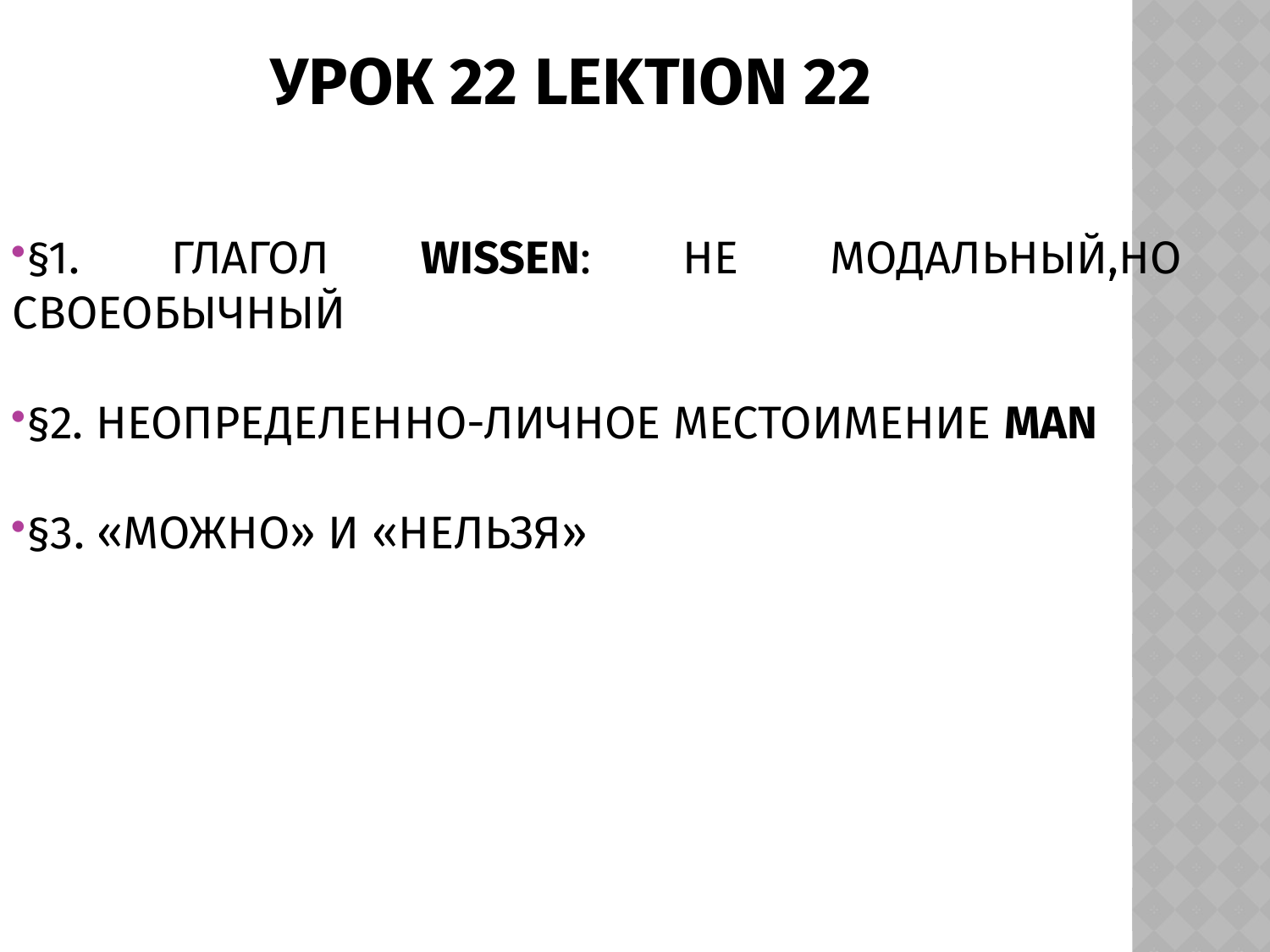

УРОК 22 LEKTION 22
§1. ГЛАГОЛ WISSEN: НЕ МОДАЛЬНЫЙ,НО СВОЕОБЫЧНЫЙ

§2. НЕОПРЕДЕЛЕННО-ЛИЧНОЕ МЕСТОИМЕНИЕ MAN

§3. «МОЖНО» И «НЕЛЬЗЯ»